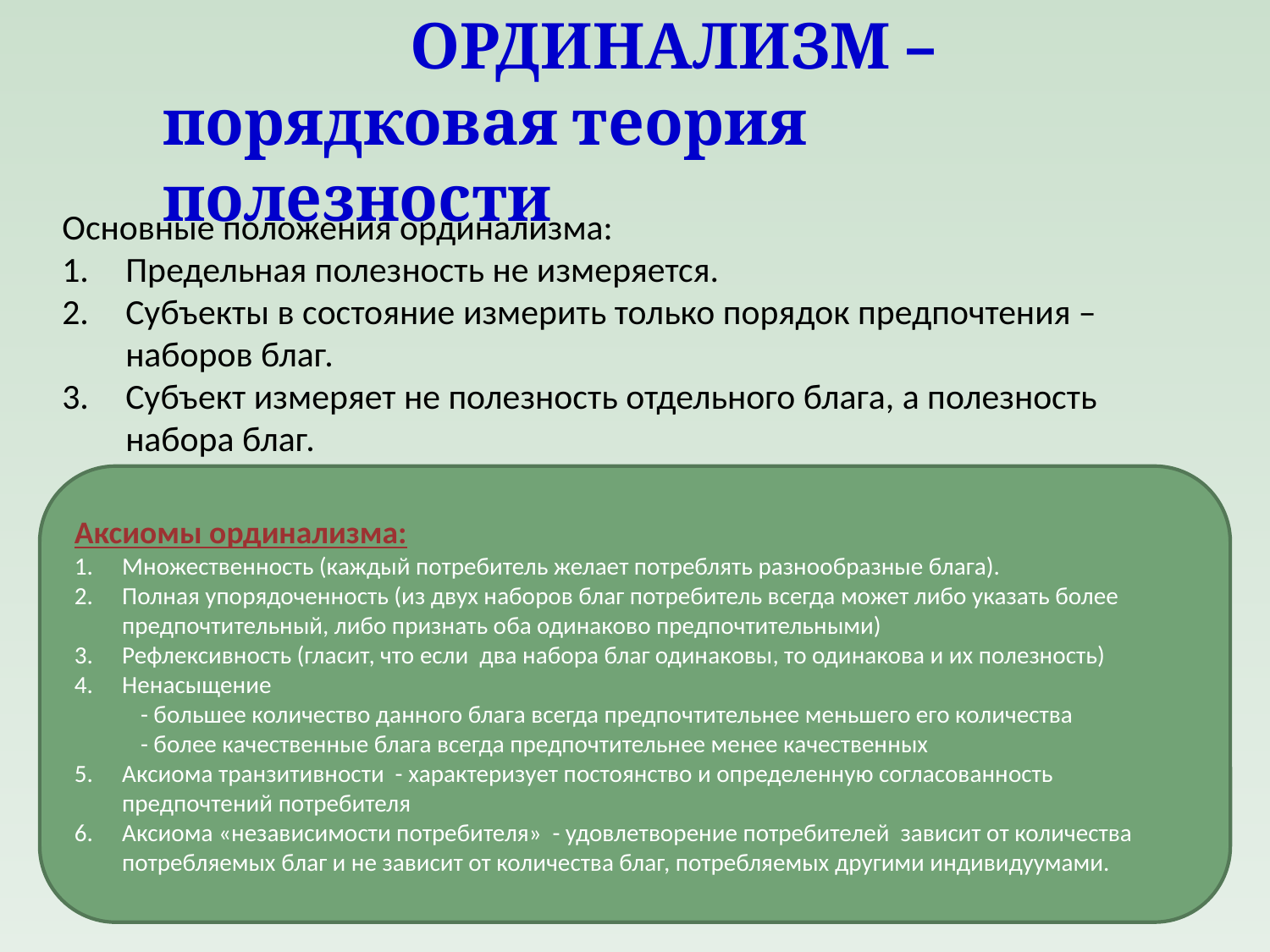

ОРДИНАЛИЗМ –
порядковая теория полезности
Основные положения ординализма:
Предельная полезность не измеряется.
Субъекты в состояние измерить только порядок предпочтения – наборов благ.
Субъект измеряет не полезность отдельного блага, а полезность набора благ.
Аксиомы ординализма:
Множественность (каждый потребитель желает потреблять разнообразные блага).
Полная упорядоченность (из двух наборов благ потребитель всегда может либо указать более предпочтительный, либо признать оба одинаково предпочтительными)
Рефлексивность (гласит, что если  два набора благ одинаковы, то одинакова и их полезность)
Ненасыщение
            - большее количество данного блага всегда предпочтительнее меньшего его количества
            - более качественные блага всегда предпочтительнее менее качественных
Аксиома транзитивности  - характеризует постоянство и определенную согласованность предпочтений потребителя
Аксиома «независимости потребителя»  - удовлетворение потребителей  зависит от количества потребляемых благ и не зависит от количества благ, потребляемых другими индивидуумами.